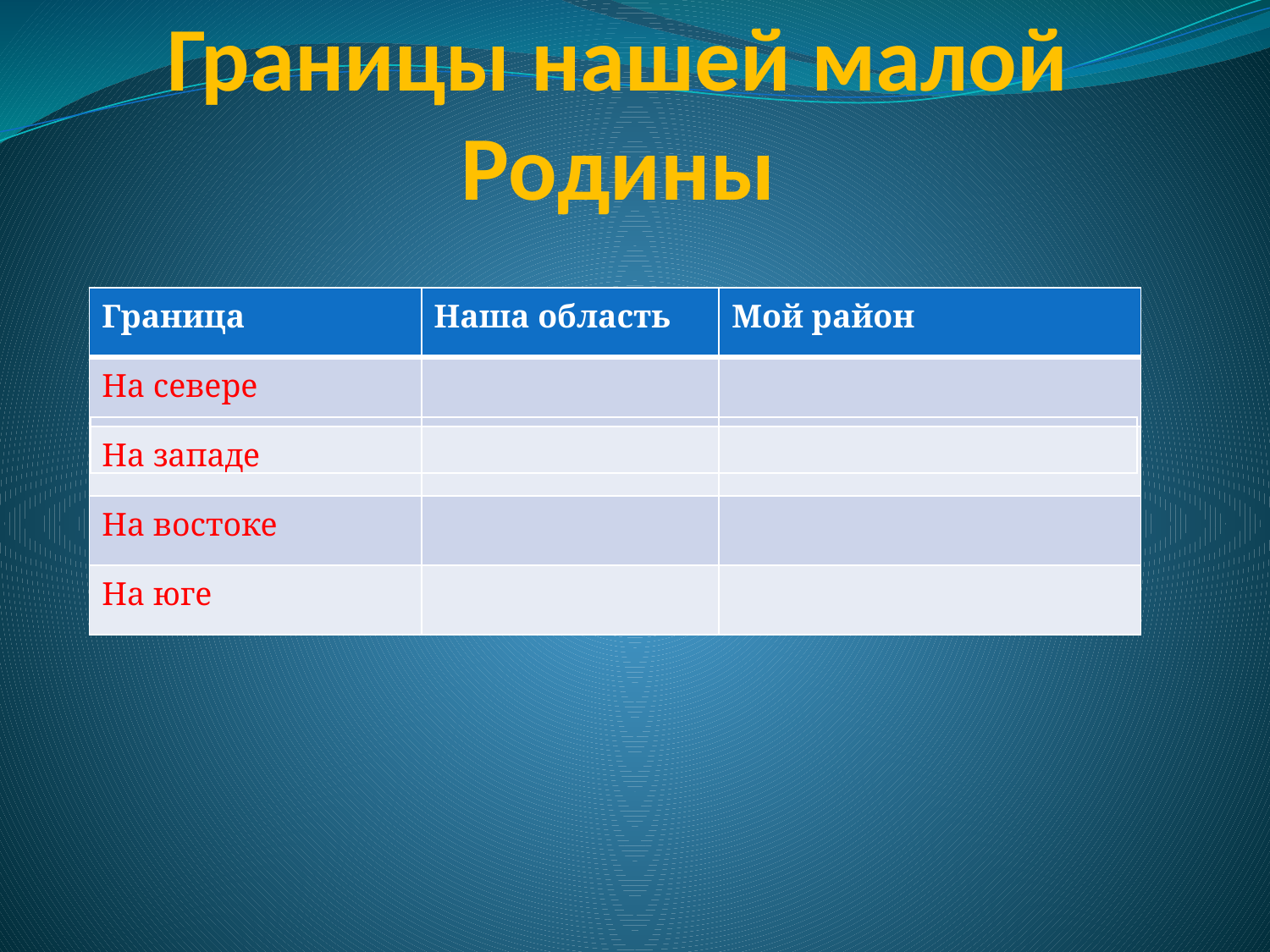

# Границы нашей малой Родины
| Граница | Наша область | Мой район |
| --- | --- | --- |
| На севере |  |  |
| На западе |  |  |
| На востоке |  |  |
| На юге |  |  |
|  |
| --- |